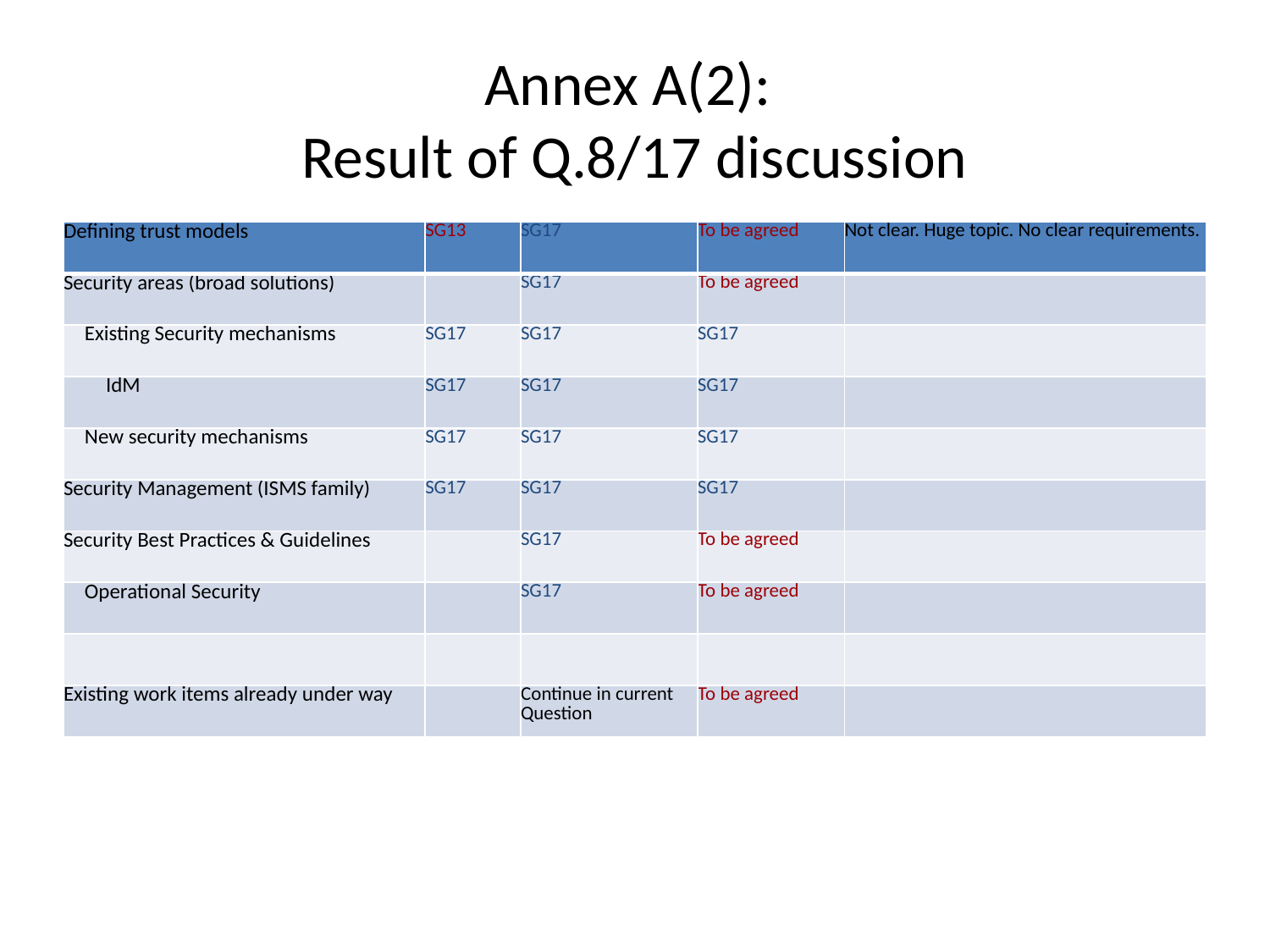

# Annex A(2): Result of Q.8/17 discussion
| Defining trust models | SG13 | SG17 | To be agreed | Not clear. Huge topic. No clear requirements. |
| --- | --- | --- | --- | --- |
| Security areas (broad solutions) |  | SG17 | To be agreed |  |
| Existing Security mechanisms | SG17 | SG17 | SG17 |  |
| IdM | SG17 | SG17 | SG17 |  |
| New security mechanisms | SG17 | SG17 | SG17 |  |
| Security Management (ISMS family) | SG17 | SG17 | SG17 |  |
| Security Best Practices & Guidelines |  | SG17 | To be agreed |  |
| Operational Security |  | SG17 | To be agreed |  |
|  |  |  |  |  |
| Existing work items already under way |  | Continue in current Question | To be agreed |  |